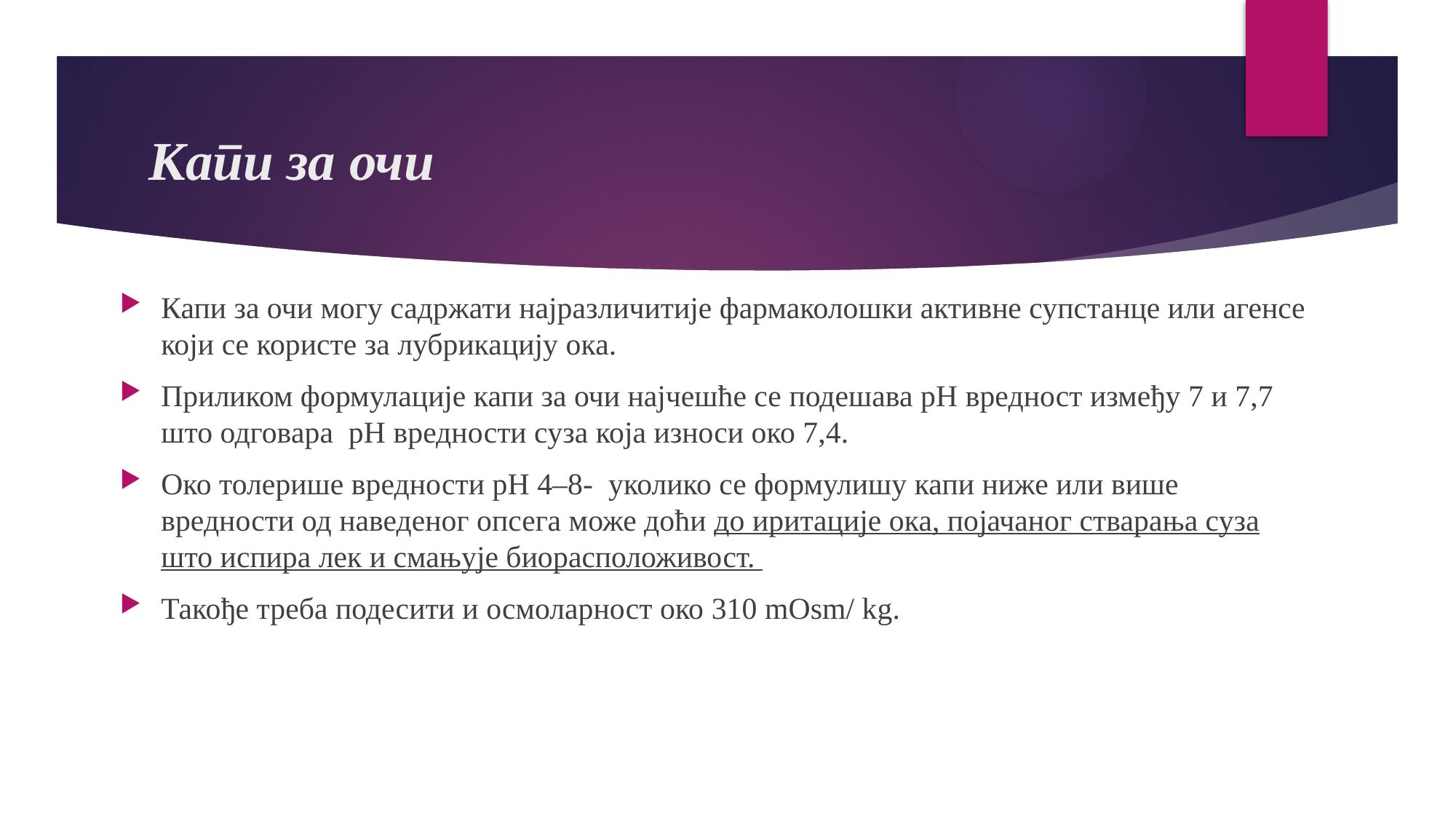

# Капи за очи
Капи за очи могу садржати најразличитије фармаколошки активне супстанце или агенсе који се користе за лубрикацију ока.
Приликом формулације капи за очи најчешће се подешава pH вредност између 7 и 7,7  што одговара  pH вредности суза која износи око 7,4.
Око толерише вредности pH 4–8-  уколико се формулишу капи ниже или више вредности од наведеног опсега може доћи до иритације ока, појачаног стварања суза што испира лек и смањује биорасположивост.
Такође треба подесити и осмоларност око 310 mОsm/ kg.